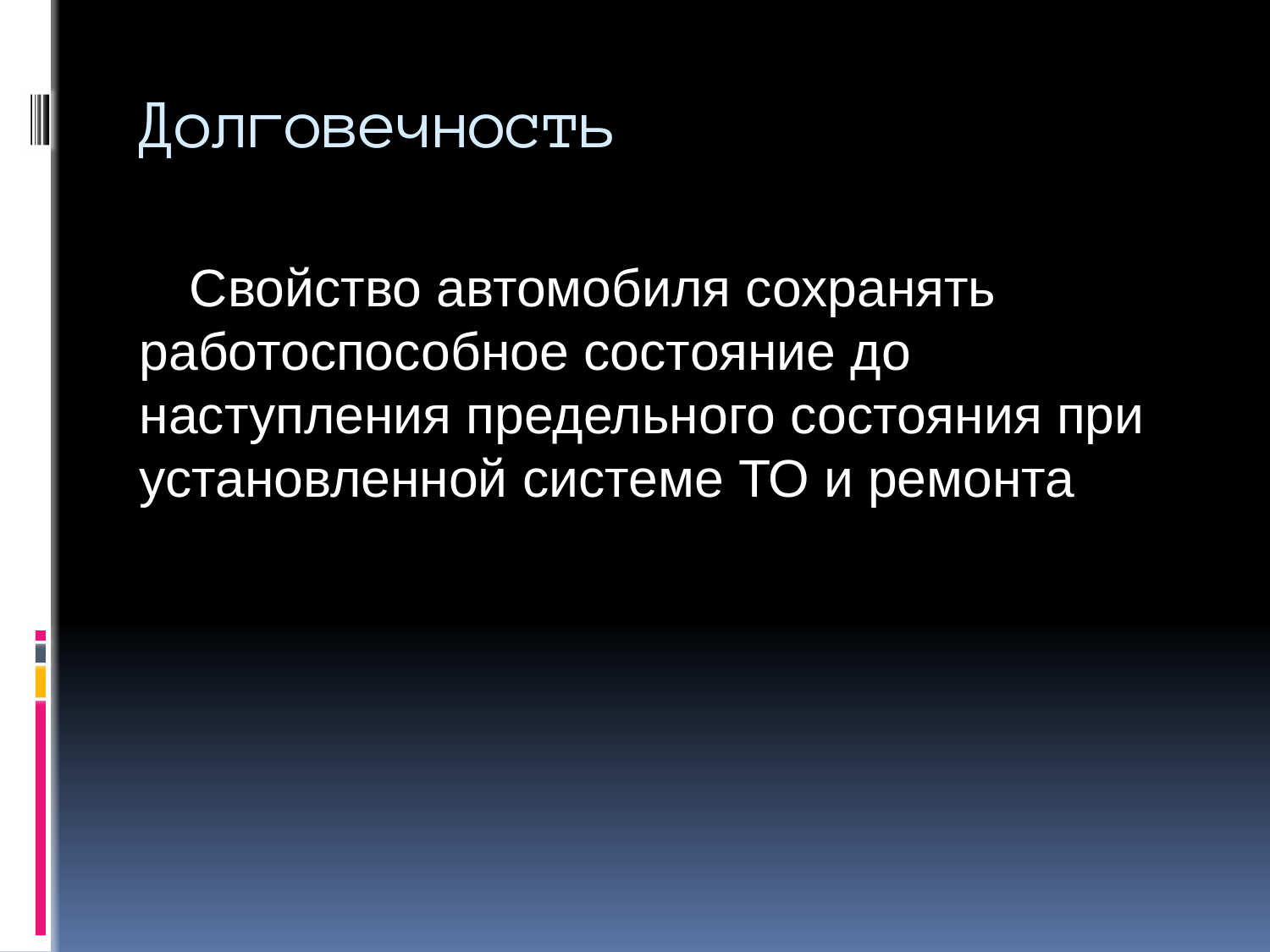

# Долговечность
Свойство автомобиля сохранять работоспособное состояние до наступления предельного состояния при установленной системе ТО и ремонта